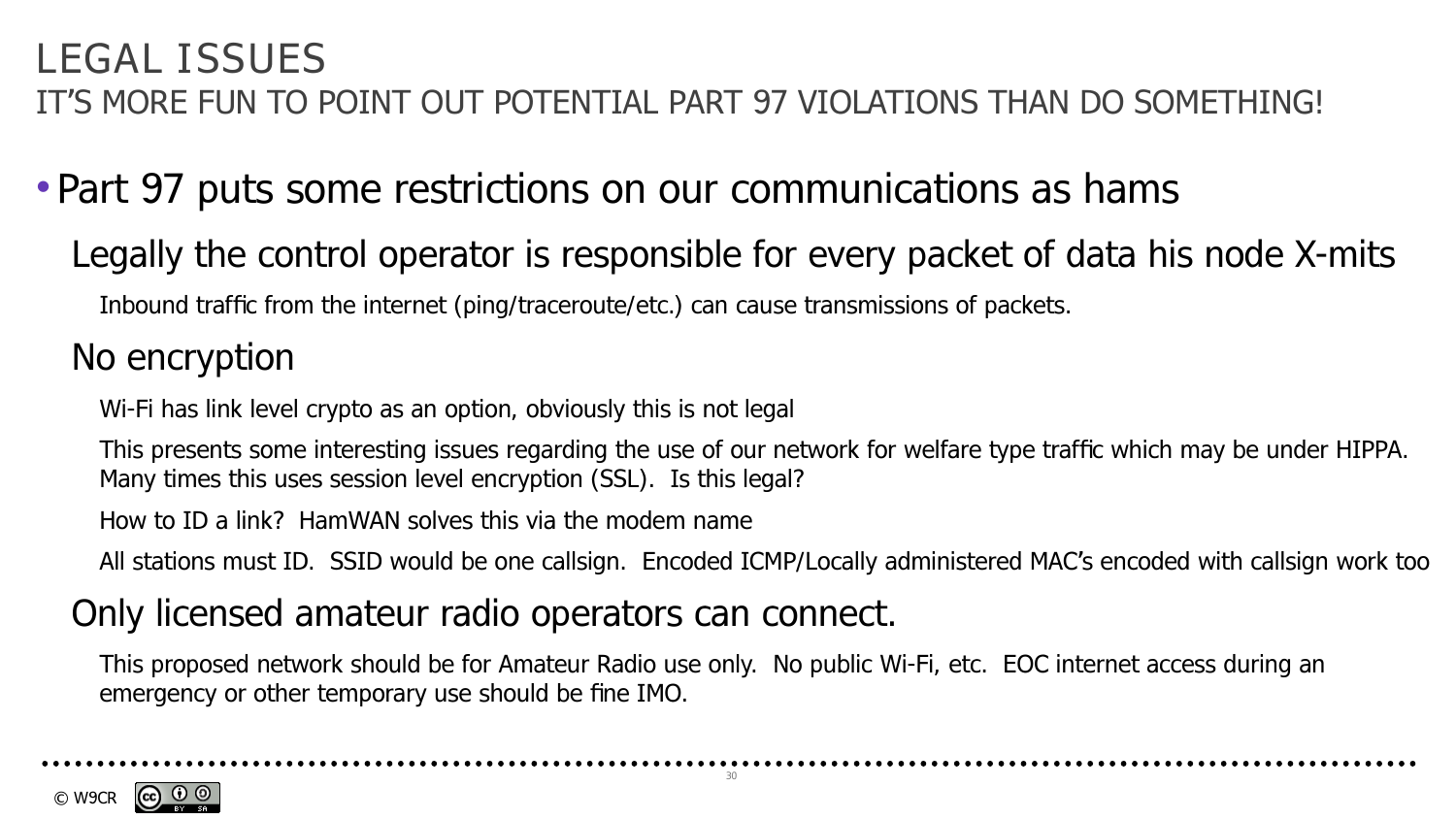

# LEGAL ISSUES IT’S MORE FUN TO POINT OUT POTENTIAL PART 97 VIOLATIONS THAN DO SOMETHING!
Part 97 puts some restrictions on our communications as hams
Legally the control operator is responsible for every packet of data his node X-mits
Inbound traffic from the internet (ping/traceroute/etc.) can cause transmissions of packets.
No encryption
Wi-Fi has link level crypto as an option, obviously this is not legal
This presents some interesting issues regarding the use of our network for welfare type traffic which may be under HIPPA.  Many times this uses session level encryption (SSL).  Is this legal?
How to ID a link?  HamWAN solves this via the modem name
All stations must ID.  SSID would be one callsign.  Encoded ICMP/Locally administered MAC’s encoded with callsign work too
Only licensed amateur radio operators can connect.
This proposed network should be for Amateur Radio use only.  No public Wi-Fi, etc.  EOC internet access during an emergency or other temporary use should be fine IMO.